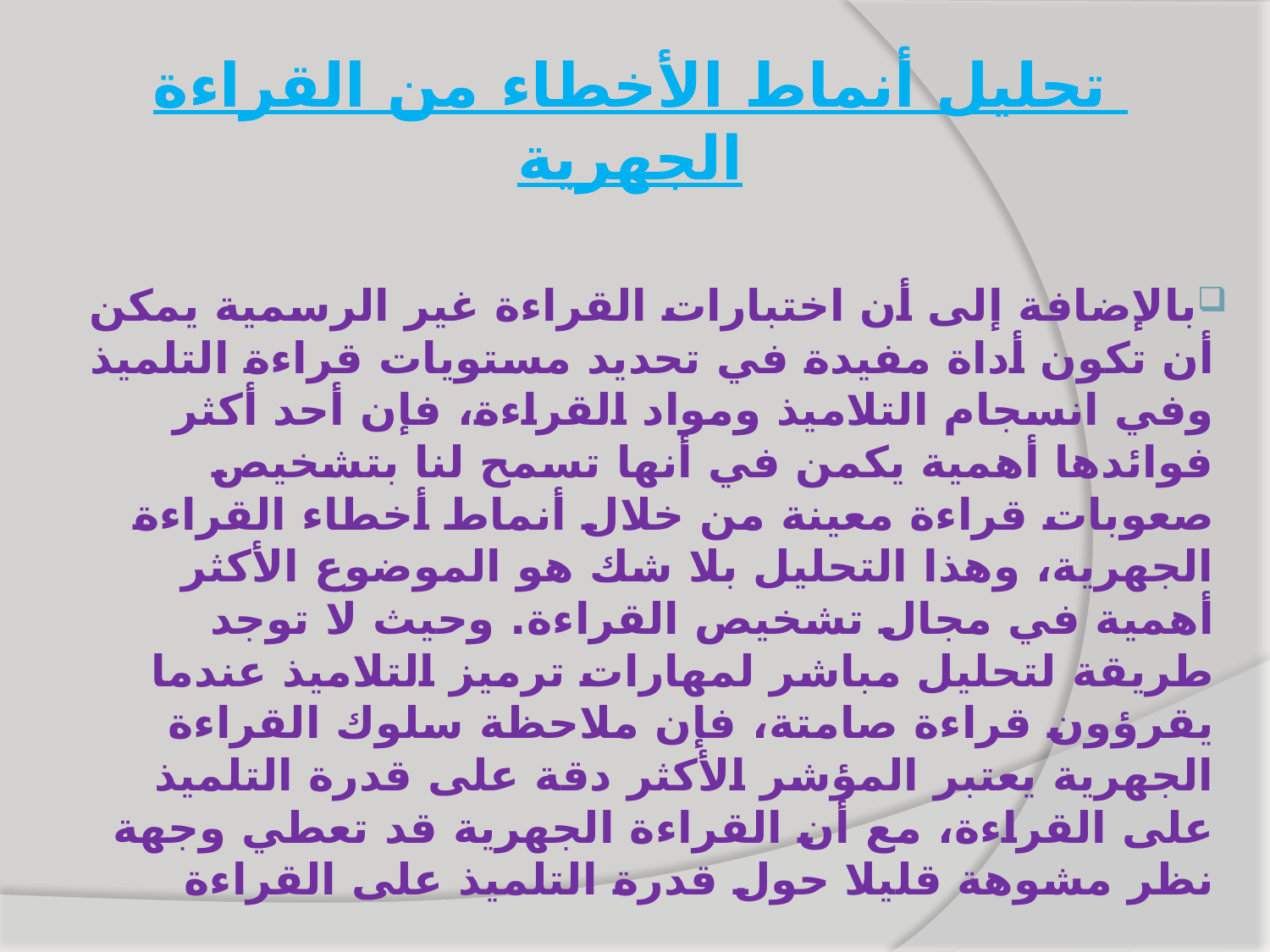

# تحليل أنماط الأخطاء من القراءة الجهرية
بالإضافة إلى أن اختبارات القراءة غير الرسمية يمكن أن تكون أداة مفيدة في تحديد مستويات قراءة التلميذ وفي انسجام التلاميذ ومواد القراءة، فإن أحد أكثر فوائدها أهمية يكمن في أنها تسمح لنا بتشخيص صعوبات قراءة معينة من خلال أنماط أخطاء القراءة الجهرية، وهذا التحليل بلا شك هو الموضوع الأكثر أهمية في مجال تشخيص القراءة. وحيث لا توجد طريقة لتحليل مباشر لمهارات ترميز التلاميذ عندما يقرؤون قراءة صامتة، فإن ملاحظة سلوك القراءة الجهرية يعتبر المؤشر الأكثر دقة على قدرة التلميذ على القراءة، مع أن القراءة الجهرية قد تعطي وجهة نظر مشوهة قليلا حول قدرة التلميذ على القراءة